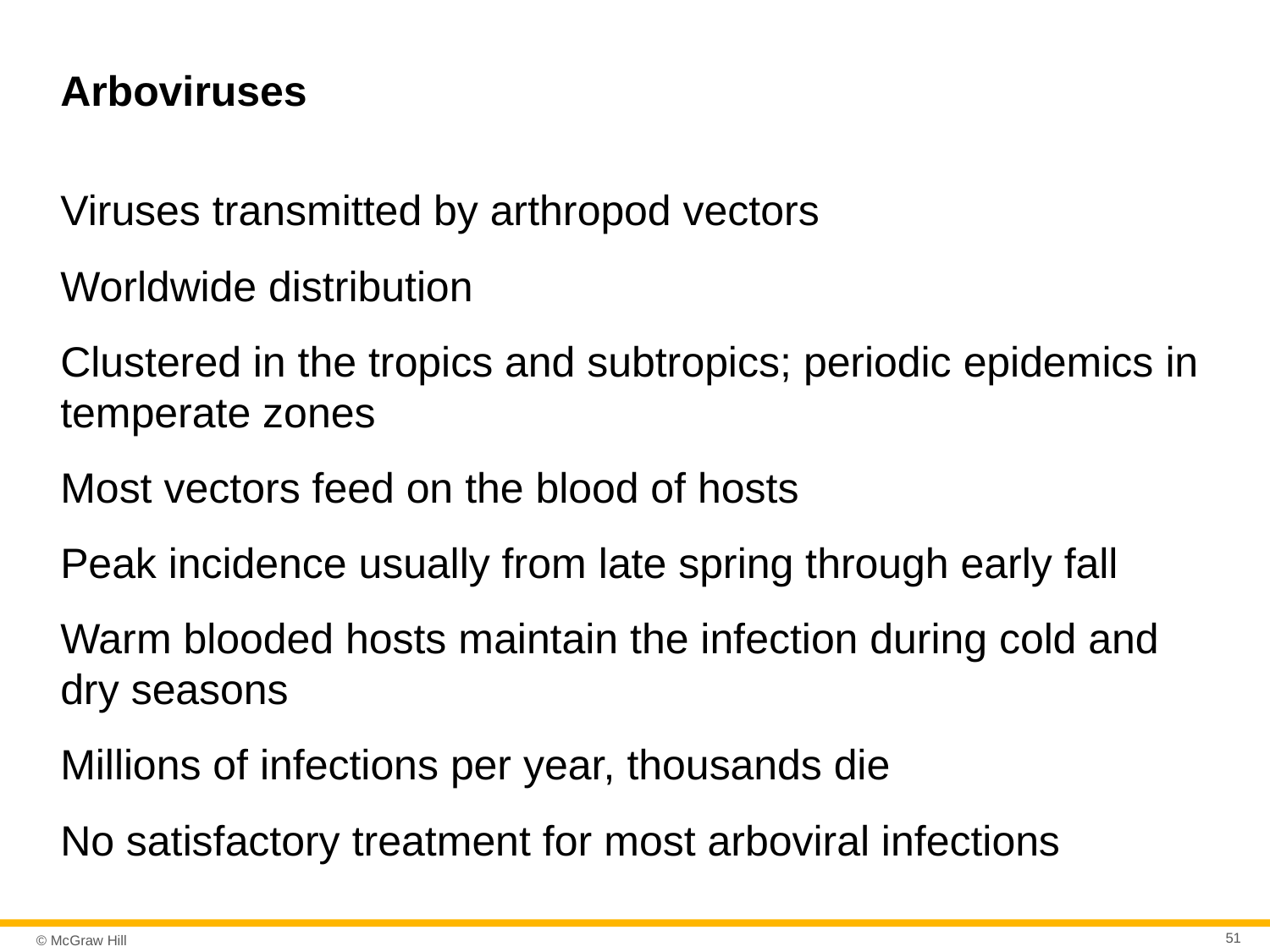

# Arboviruses
Viruses transmitted by arthropod vectors
Worldwide distribution
Clustered in the tropics and subtropics; periodic epidemics in temperate zones
Most vectors feed on the blood of hosts
Peak incidence usually from late spring through early fall
Warm blooded hosts maintain the infection during cold and dry seasons
Millions of infections per year, thousands die
No satisfactory treatment for most arboviral infections